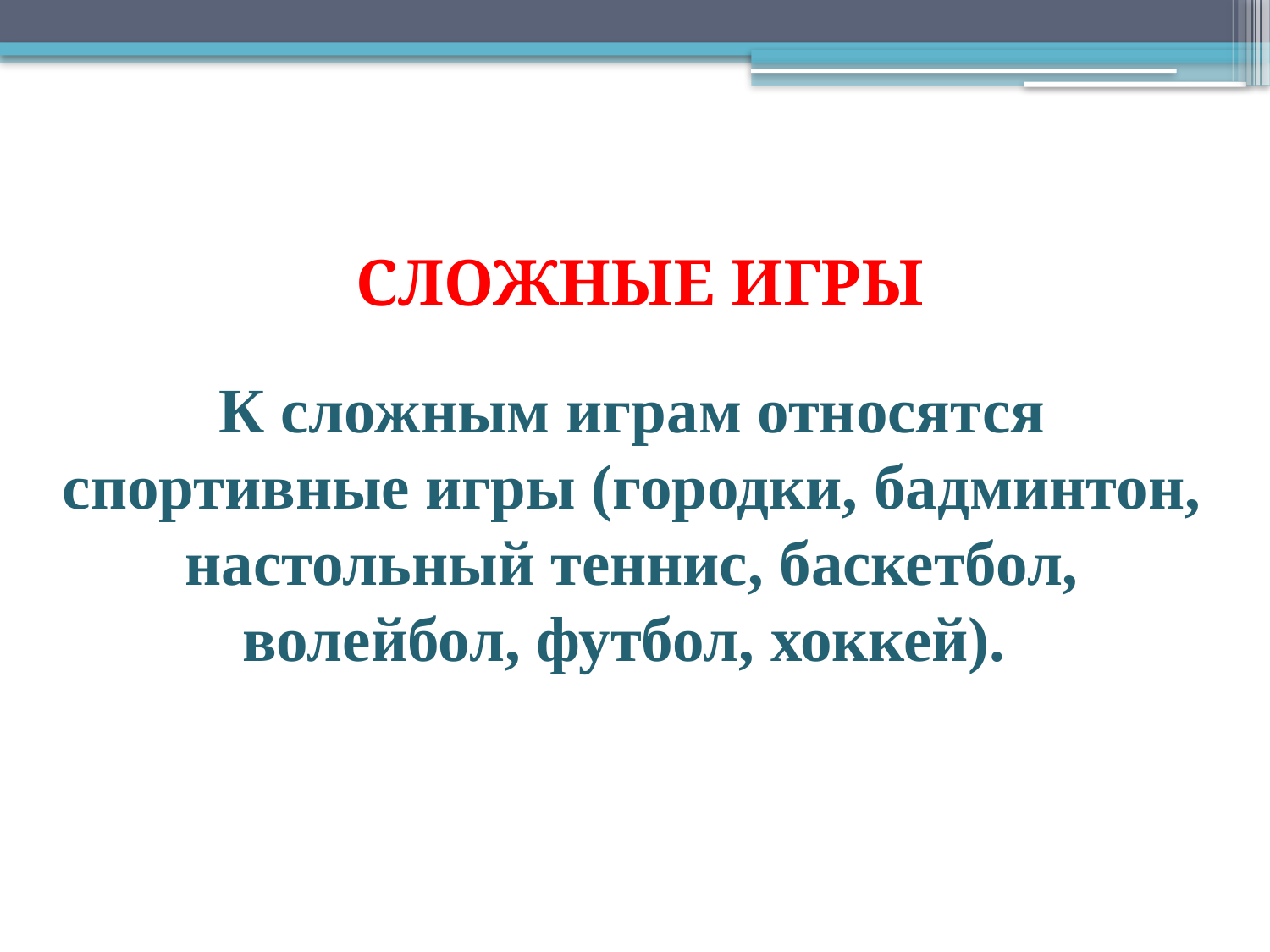

СЛОЖНЫЕ ИГРЫ

К сложным играм относятся спортивные игры (городки, бадминтон, настольный теннис, баскетбол, волейбол, футбол, хоккей).